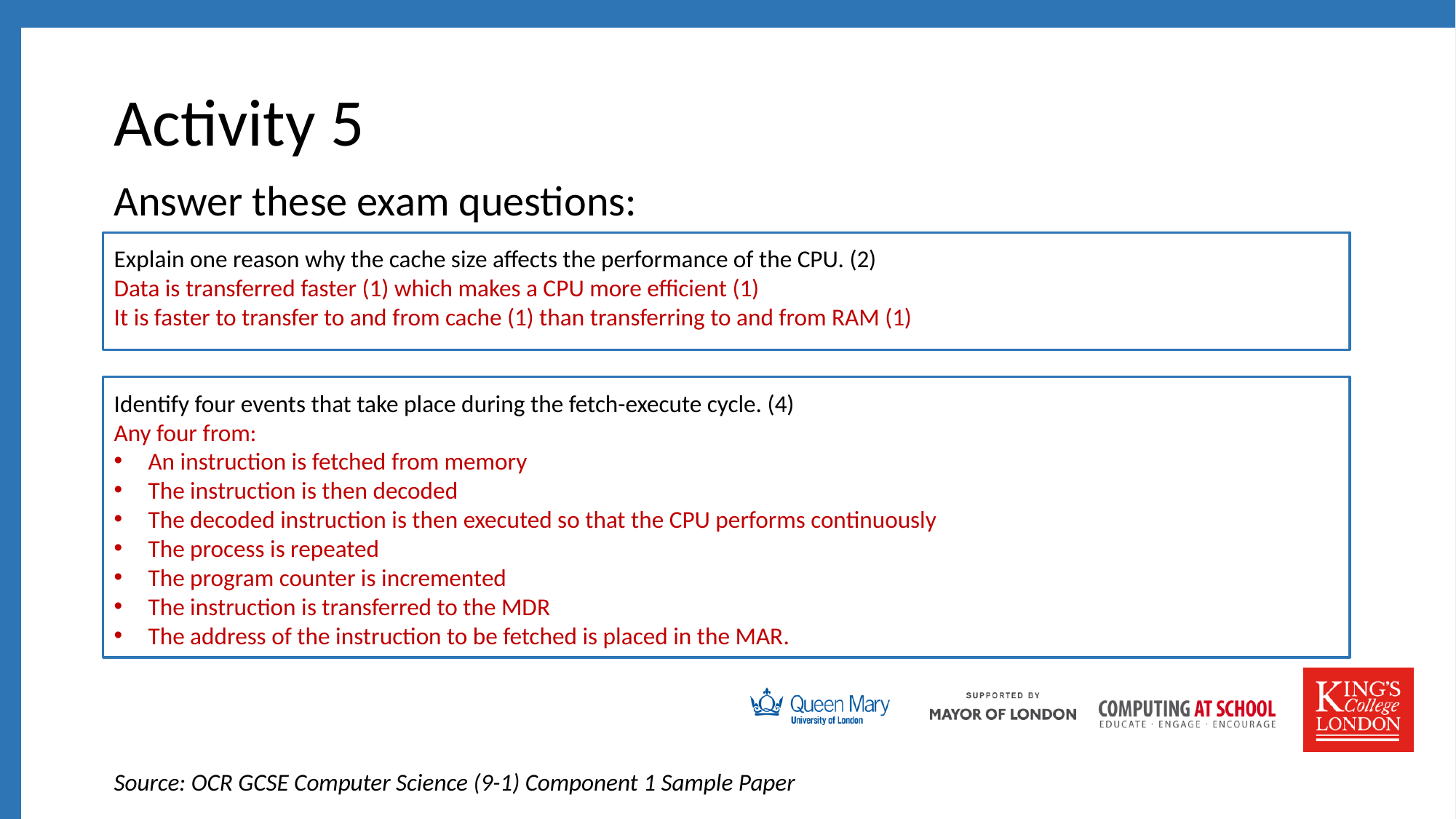

# Activity 5
Answer these exam questions:

Explain one reason why the cache size affects the performance of the CPU. (2)
Data is transferred faster (1) which makes a CPU more efficient (1)
It is faster to transfer to and from cache (1) than transferring to and from RAM (1)
Identify four events that take place during the fetch-execute cycle. (4)
Any four from:
An instruction is fetched from memory
The instruction is then decoded
The decoded instruction is then executed so that the CPU performs continuously
The process is repeated
The program counter is incremented
The instruction is transferred to the MDR
The address of the instruction to be fetched is placed in the MAR.
Source: OCR GCSE Computer Science (9-1) Component 1 Sample Paper